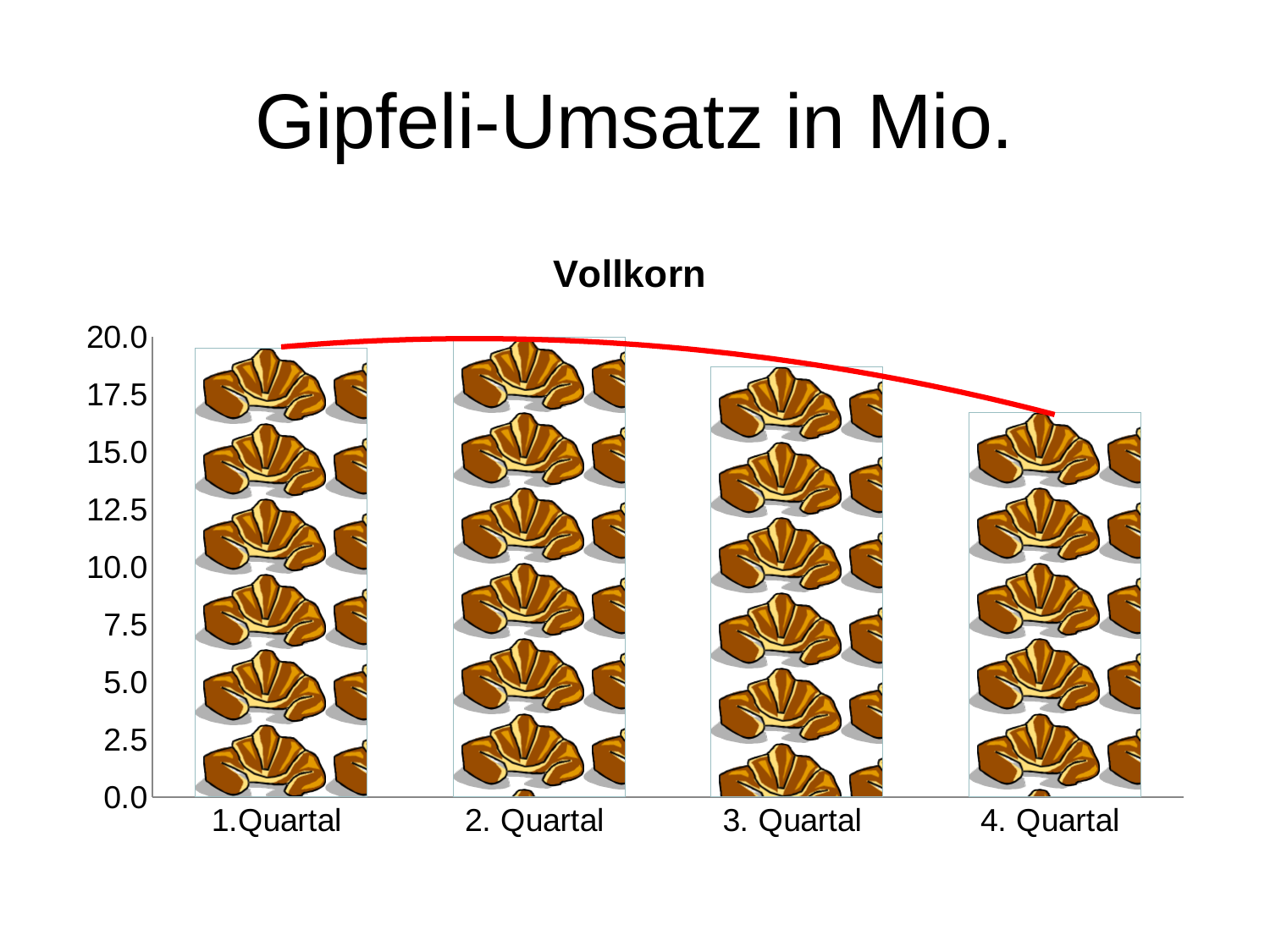

# Gipfeli-Umsatz in Mio.

### Chart:

| Category | Vollkorn  |
|---|---|
| 1.Quartal  | 19.5 |
| 2. Quartal  | 20.1 |
| 3. Quartal  | 18.7 |
| 4. Quartal  | 16.7 |